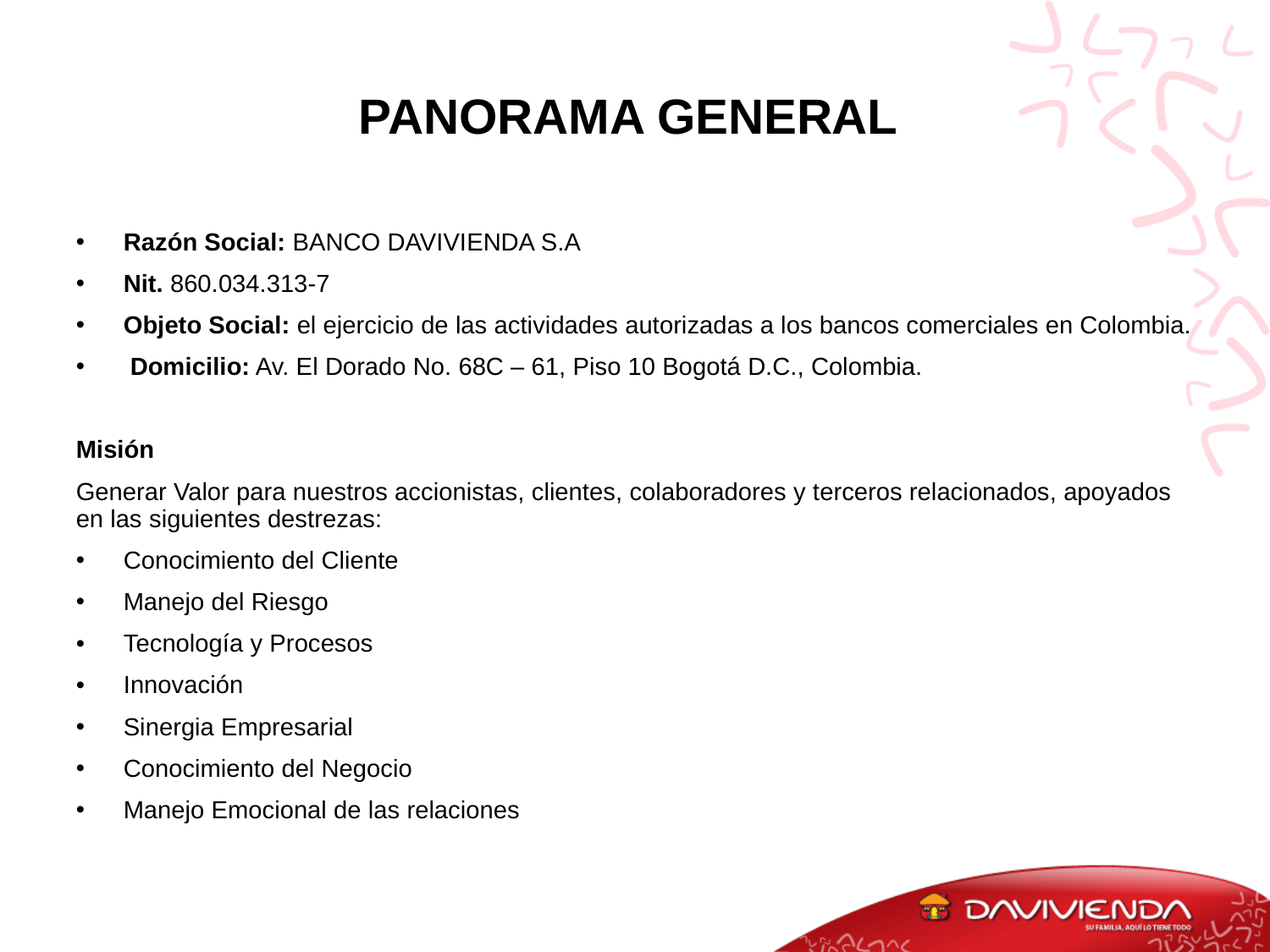

# PANORAMA GENERAL
Razón Social: BANCO DAVIVIENDA S.A
Nit. 860.034.313-7
Objeto Social: el ejercicio de las actividades autorizadas a los bancos comerciales en Colombia.
 Domicilio: Av. El Dorado No. 68C – 61, Piso 10 Bogotá D.C., Colombia.

Misión
Generar Valor para nuestros accionistas, clientes, colaboradores y terceros relacionados, apoyados en las siguientes destrezas:
Conocimiento del Cliente
Manejo del Riesgo
Tecnología y Procesos
Innovación
Sinergia Empresarial
Conocimiento del Negocio
Manejo Emocional de las relaciones